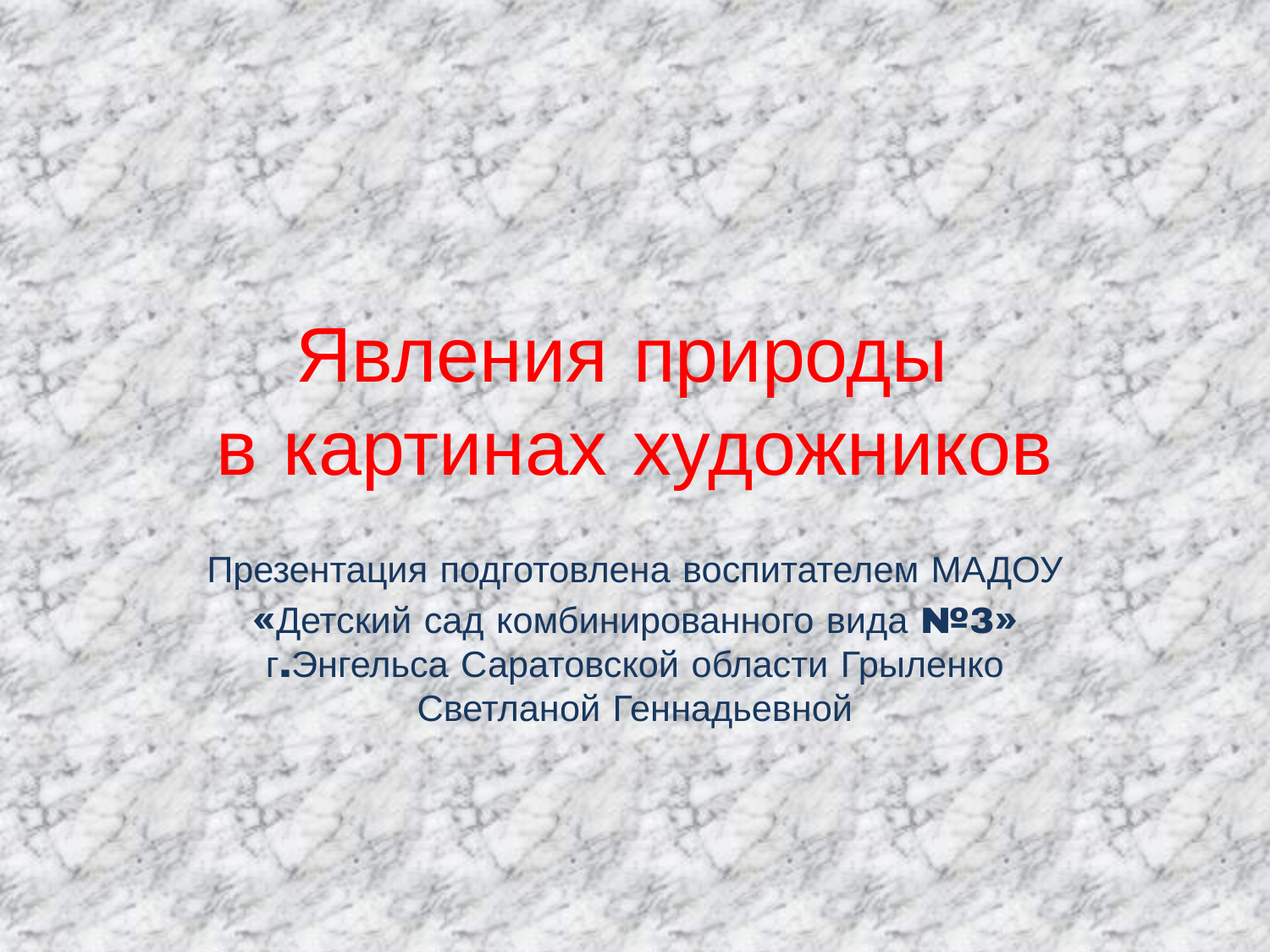

# Явления природы в картинах художников
Презентация подготовлена воспитателем МАДОУ
«Детский сад комбинированного вида №3» г.Энгельса Саратовской области Грыленко Светланой Геннадьевной